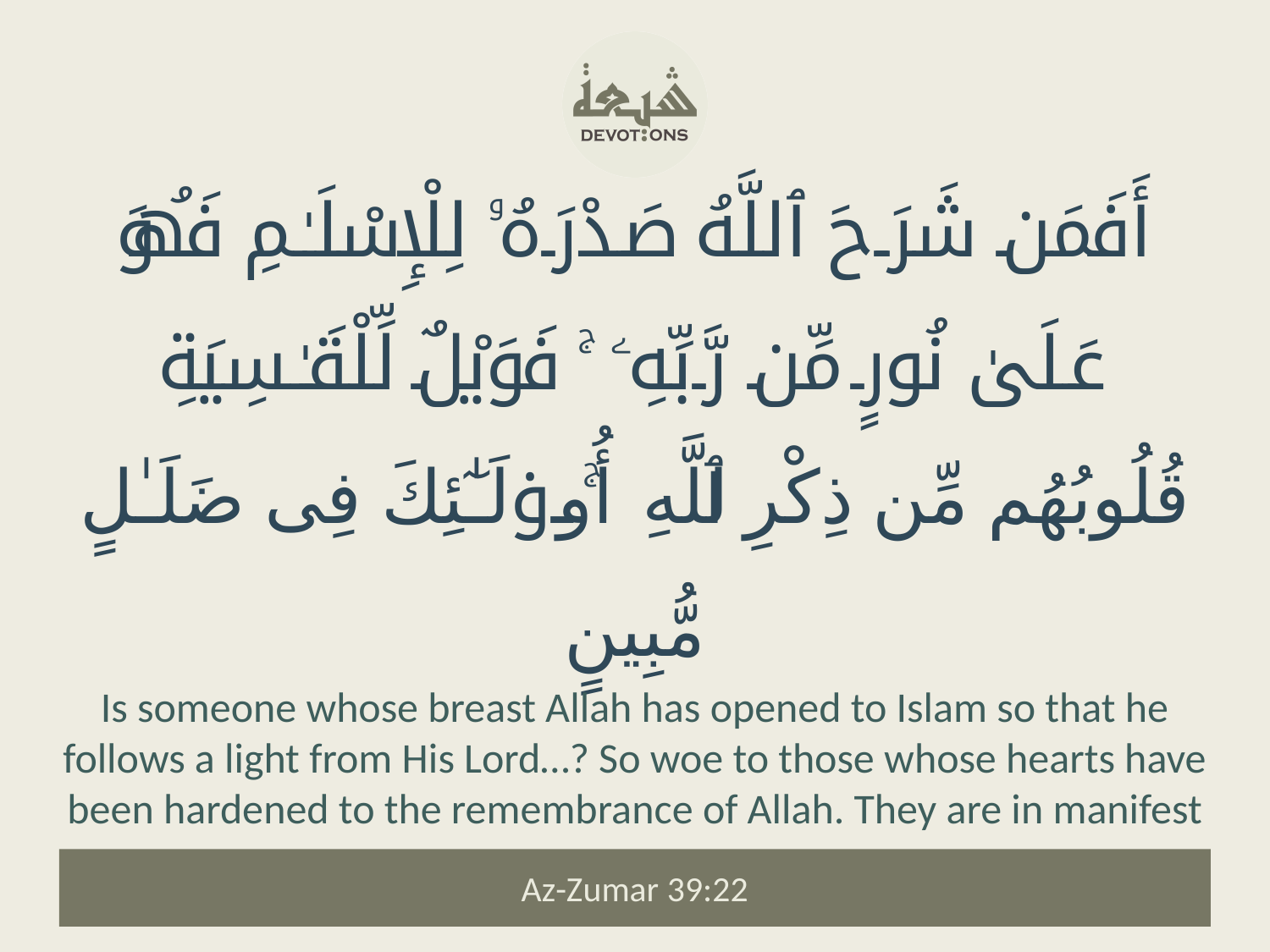

أَفَمَن شَرَحَ ٱللَّهُ صَدْرَهُۥ لِلْإِسْلَـٰمِ فَهُوَ عَلَىٰ نُورٍ مِّن رَّبِّهِۦ ۚ فَوَيْلٌ لِّلْقَـٰسِيَةِ قُلُوبُهُم مِّن ذِكْرِ ٱللَّهِ ۚ أُو۟لَـٰٓئِكَ فِى ضَلَـٰلٍ مُّبِينٍ
Is someone whose breast Allah has opened to Islam so that he follows a light from His Lord…? So woe to those whose hearts have been hardened to the remembrance of Allah. They are in manifest error.
Az-Zumar 39:22